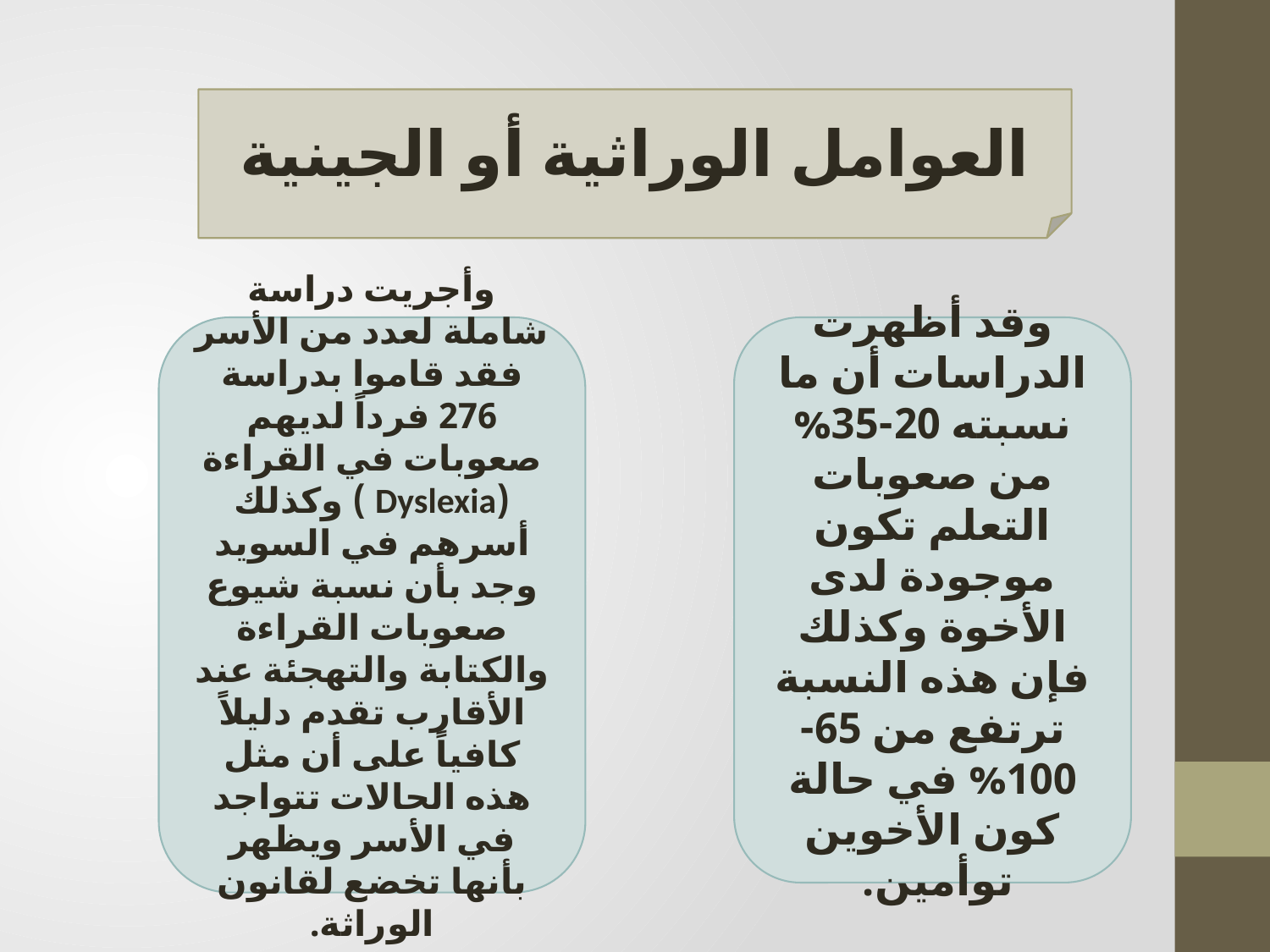

العوامل الوراثية أو الجينية
وأجريت دراسة شاملة لعدد من الأسر فقد قاموا بدراسة 276 فرداً لديهم صعوبات في القراءة (Dyslexia ) وكذلك أسرهم في السويد وجد بأن نسبة شيوع صعوبات القراءة والكتابة والتهجئة عند الأقارب تقدم دليلاً كافياً على أن مثل هذه الحالات تتواجد في الأسر ويظهر بأنها تخضع لقانون الوراثة.
وقد أظهرت الدراسات أن ما نسبته 20-35% من صعوبات التعلم تكون موجودة لدى الأخوة وكذلك فإن هذه النسبة ترتفع من 65- 100% في حالة كون الأخوين توأمين.